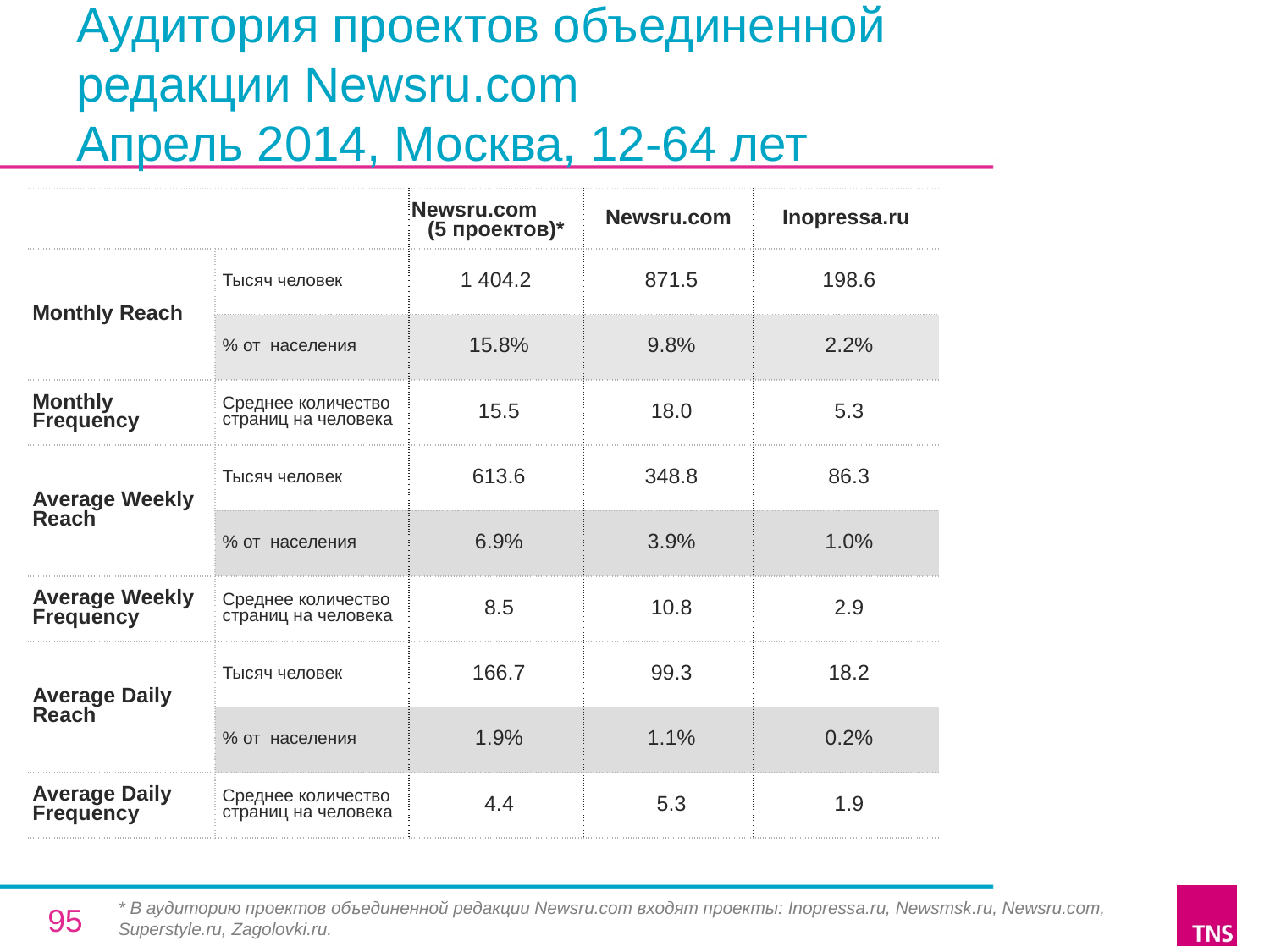

# Аудитория проектов объединенной
редакции Newsru.com
Апрель 2014, Москва, 12-64 лет
|  |  | Newsru.com (5 проектов)\* | Newsru.com | Inopressa.ru |
| --- | --- | --- | --- | --- |
| Monthly Reach | Тысяч человек | 1 404.2 | 871.5 | 198.6 |
|  | % от населения | 15.8% | 9.8% | 2.2% |
| Monthly Frequency | Среднее количество страниц на человека | 15.5 | 18.0 | 5.3 |
| Average Weekly Reach | Тысяч человек | 613.6 | 348.8 | 86.3 |
|  | % от населения | 6.9% | 3.9% | 1.0% |
| Average Weekly Frequency | Среднее количество страниц на человека | 8.5 | 10.8 | 2.9 |
| Average Daily Reach | Тысяч человек | 166.7 | 99.3 | 18.2 |
|  | % от населения | 1.9% | 1.1% | 0.2% |
| Average Daily Frequency | Среднее количество страниц на человека | 4.4 | 5.3 | 1.9 |
* В аудиторию проектов объединенной редакции Newsru.com входят проекты: Inopressa.ru, Newsmsk.ru, Newsru.com, Superstyle.ru, Zagolovki.ru.
95